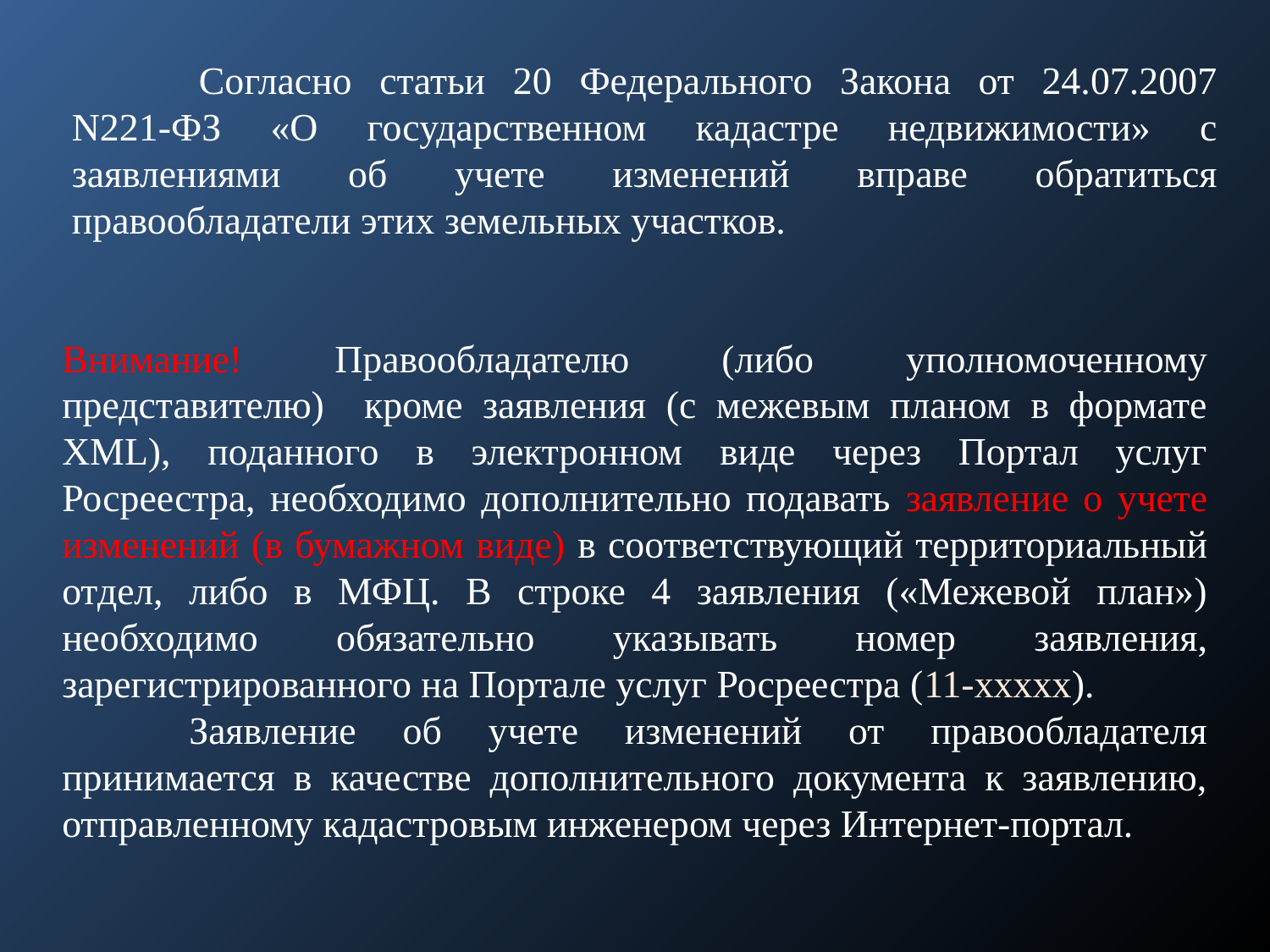

Согласно статьи 20 Федерального Закона от 24.07.2007 N221-ФЗ «О государственном кадастре недвижимости» с заявлениями об учете изменений вправе обратиться правообладатели этих земельных участков.
Внимание! Правообладателю (либо уполномоченному представителю)  кроме заявления (с межевым планом в формате XML), поданного в электронном виде через Портал услуг Росреестра, необходимо дополнительно подавать заявление о учете изменений (в бумажном виде) в соответствующий территориальный отдел, либо в МФЦ. В строке 4 заявления («Межевой план») необходимо обязательно указывать номер заявления, зарегистрированного на Портале услуг Росреестра (11-ххххх).
	Заявление об учете изменений от правообладателя принимается в качестве дополнительного документа к заявлению, отправленному кадастровым инженером через Интернет-портал.